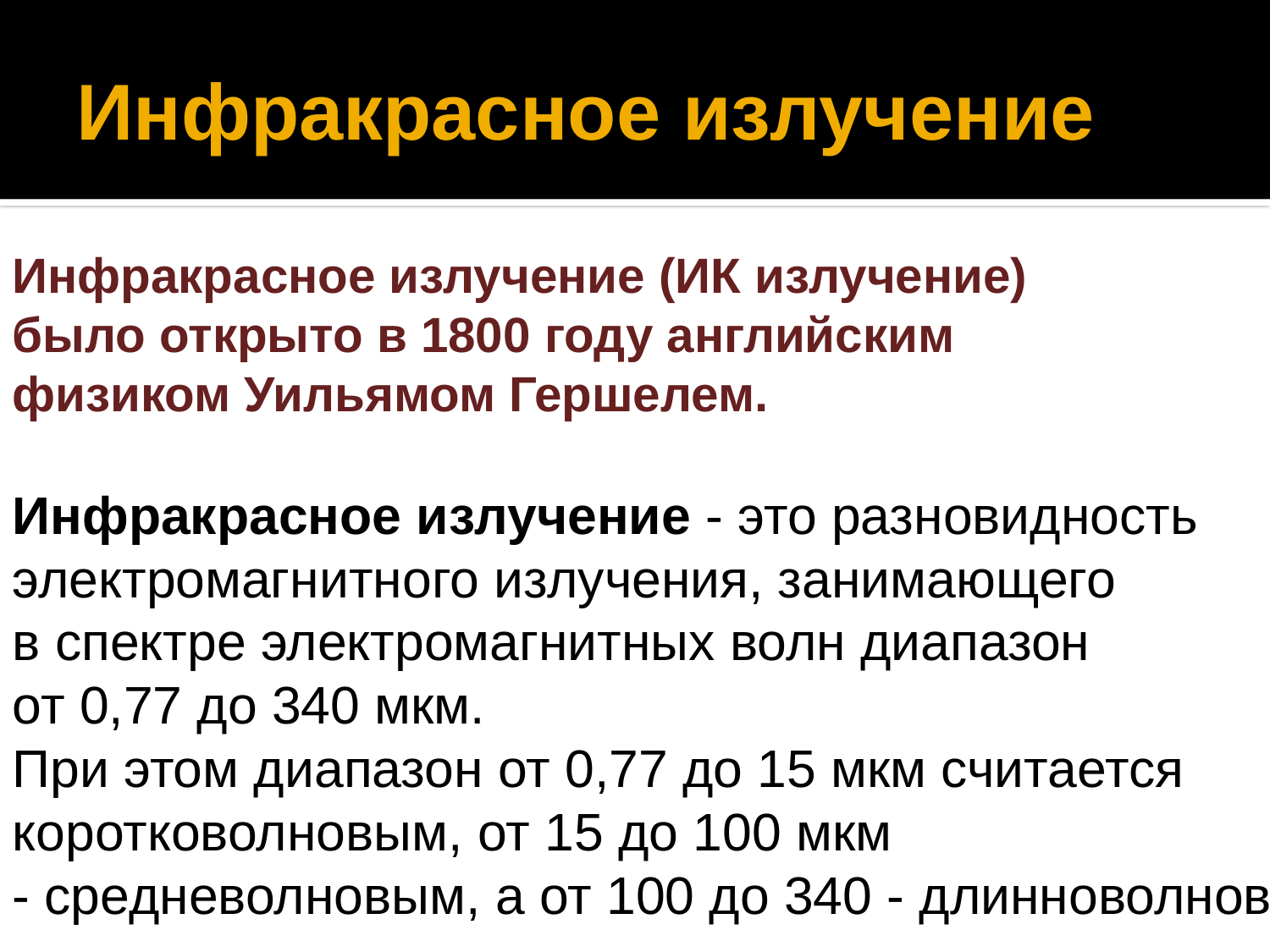

# Инфракрасное излучение
Инфракрасное излучение (ИК излучение)
было открыто в 1800 году английским
физиком Уильямом Гершелем.

Инфракрасное излучение - это разновидность
электромагнитного излучения, занимающего
в спектре электромагнитных волн диапазон
от 0,77 до 340 мкм.
При этом диапазон от 0,77 до 15 мкм считается
коротковолновым, от 15 до 100 мкм
- средневолновым, а от 100 до 340 - длинноволновым.